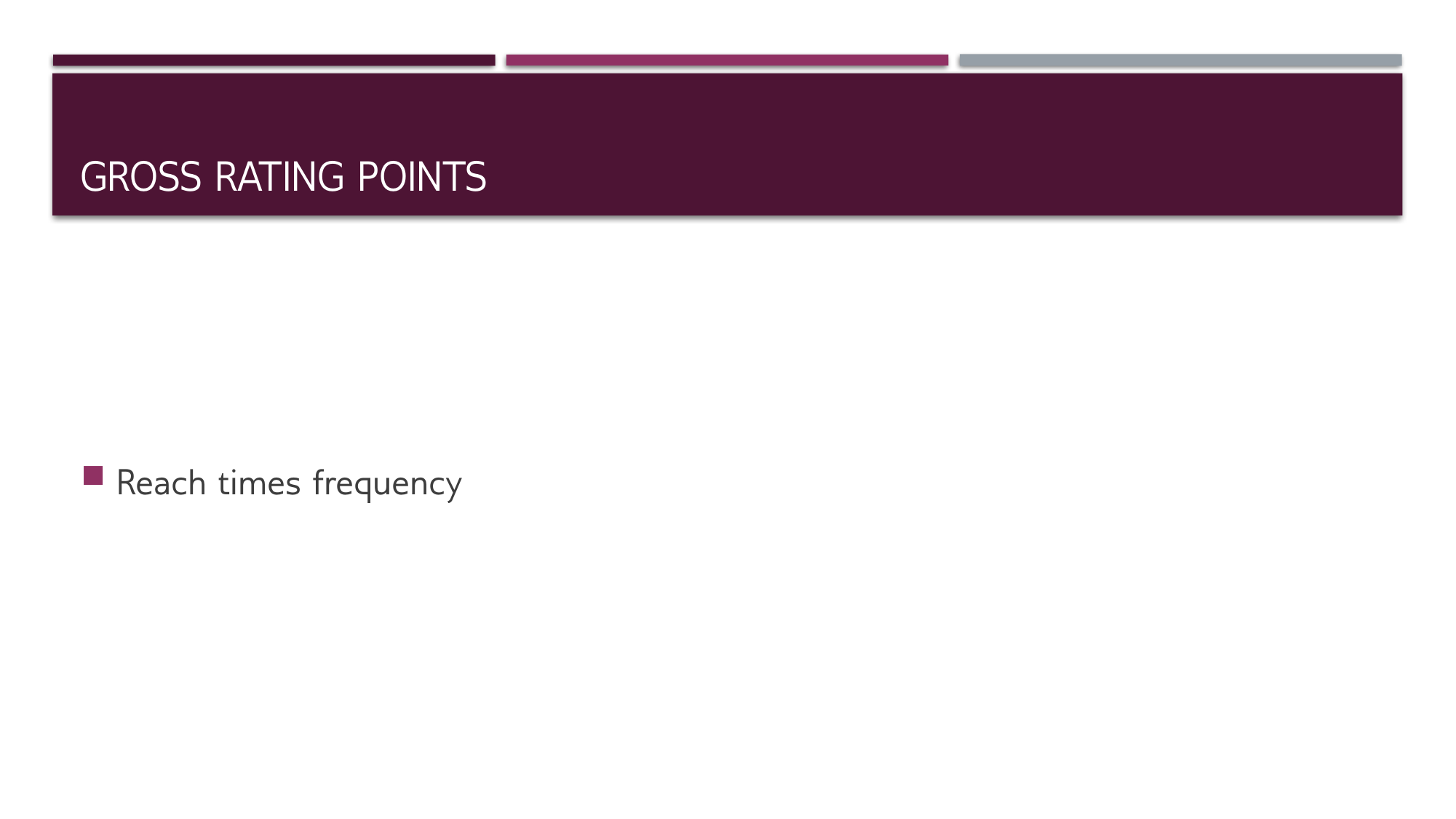

# Gross rating points
Reach times frequency